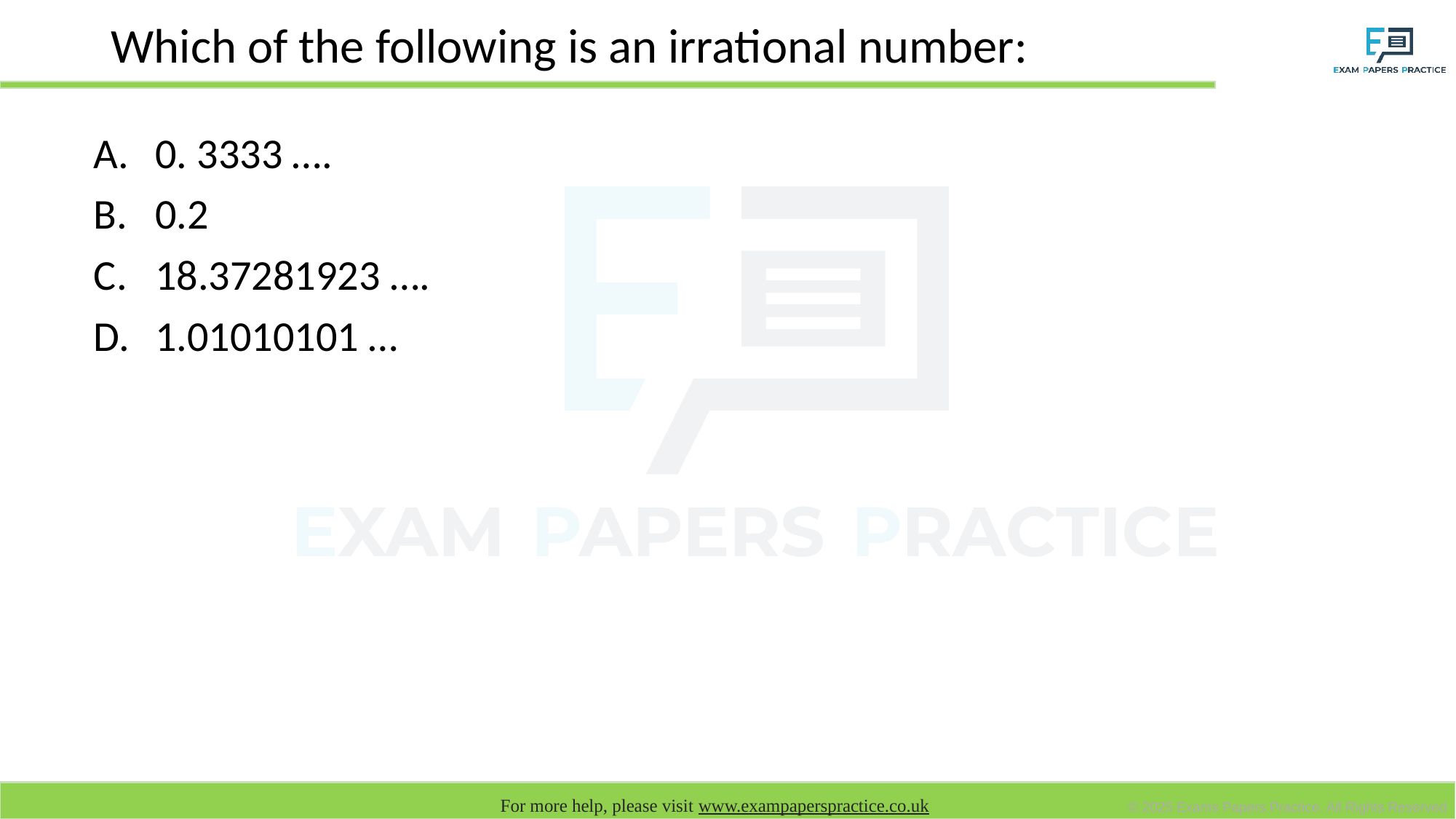

# Which of the following is an irrational number:
0. 3333 ….
0.2
18.37281923 ….
1.01010101 …